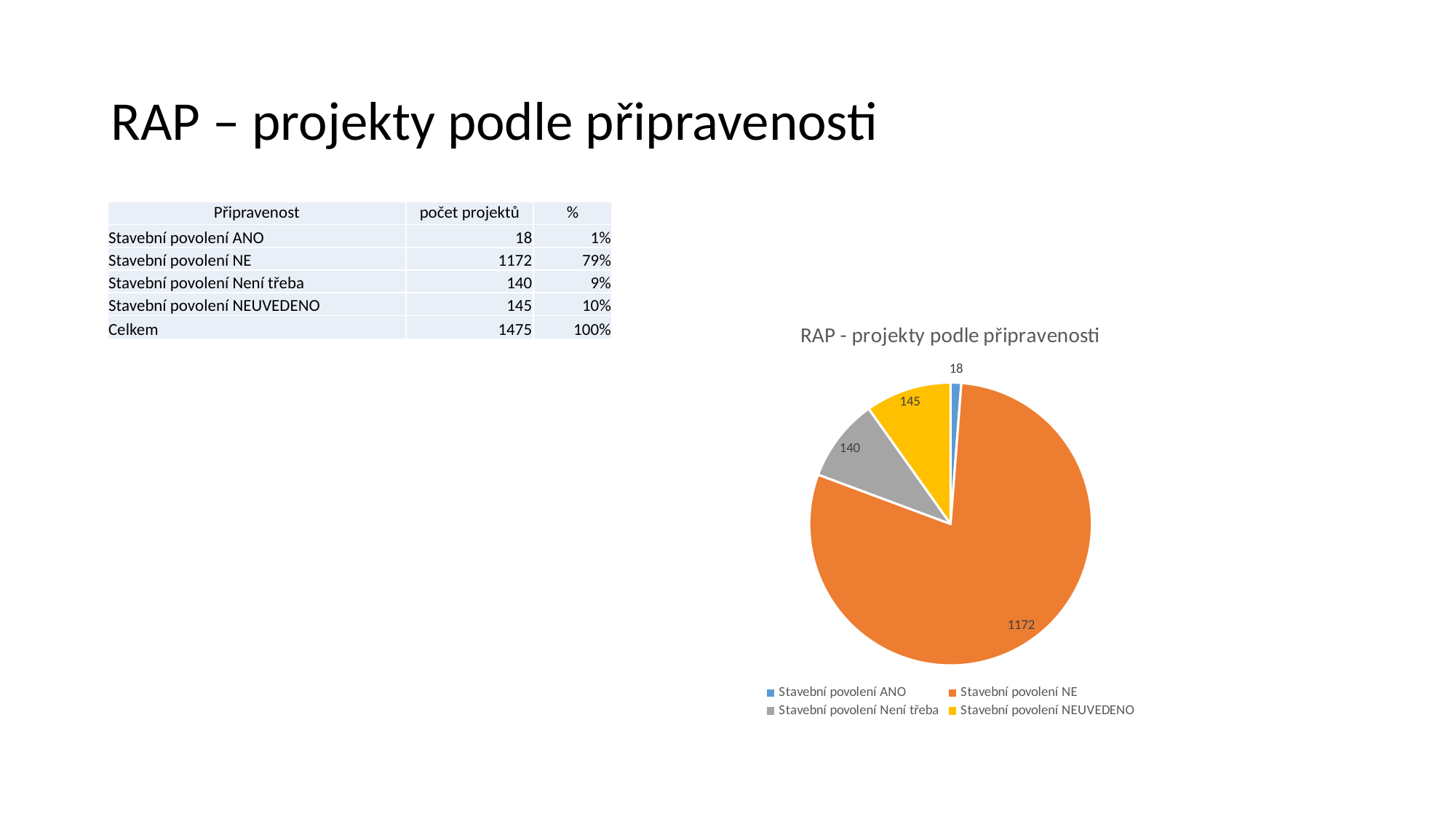

# RAP – projekty podle připravenosti
| Připravenost | počet projektů | % |
| --- | --- | --- |
| Stavební povolení ANO | 18 | 1% |
| Stavební povolení NE | 1172 | 79% |
| Stavební povolení Není třeba | 140 | 9% |
| Stavební povolení NEUVEDENO | 145 | 10% |
| Celkem | 1475 | 100% |

### Chart: RAP - projekty podle připravenosti

| Category |  |
|---|---|
| Stavební povolení ANO | 18.0 |
| Stavební povolení NE | 1172.0 |
| Stavební povolení Není třeba | 140.0 |
| Stavební povolení NEUVEDENO | 145.0 |